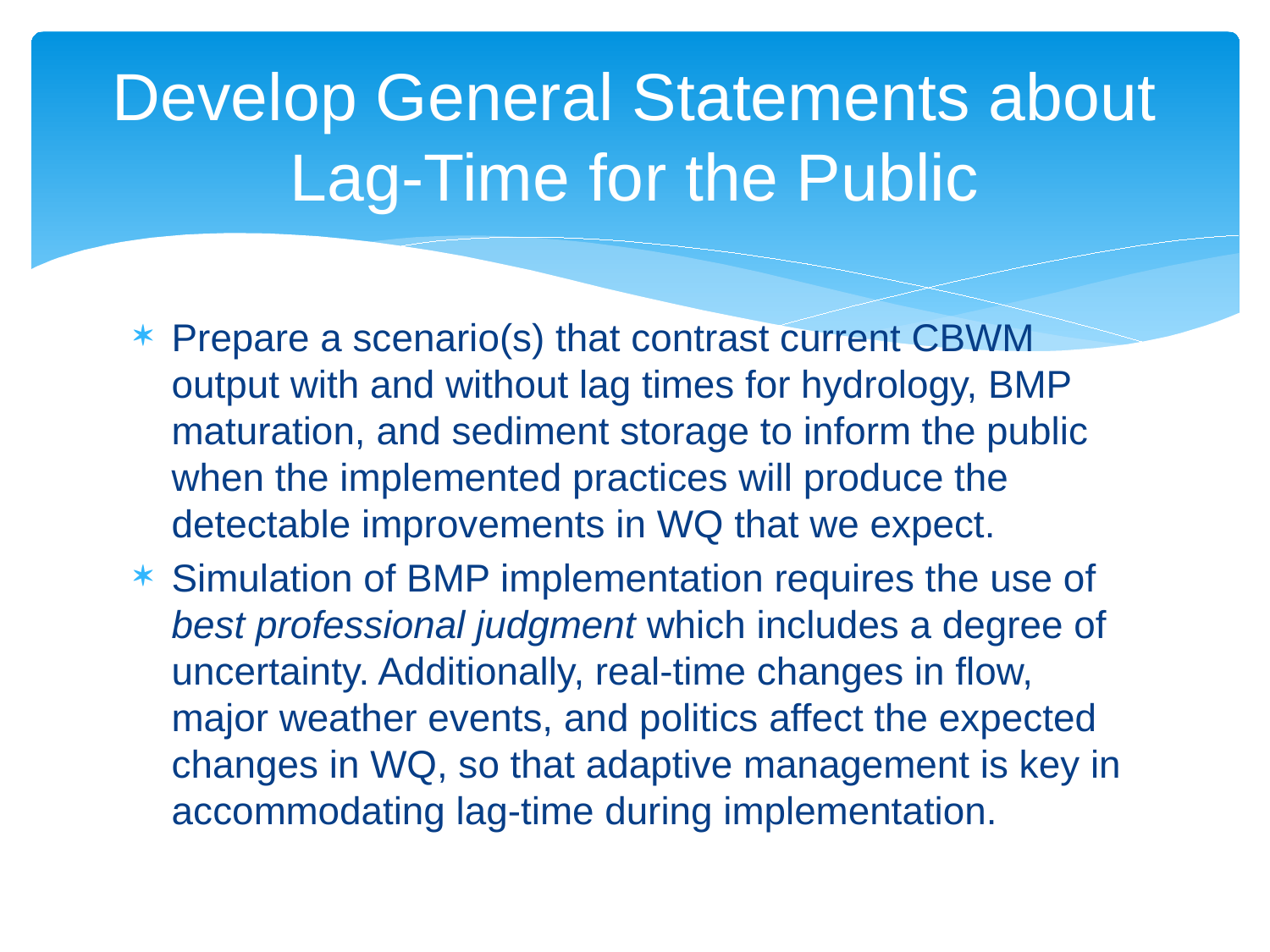

# Develop General Statements about Lag-Time for the Public
Prepare a scenario(s) that contrast current CBWM output with and without lag times for hydrology, BMP maturation, and sediment storage to inform the public when the implemented practices will produce the detectable improvements in WQ that we expect.
Simulation of BMP implementation requires the use of best professional judgment which includes a degree of uncertainty. Additionally, real-time changes in flow, major weather events, and politics affect the expected changes in WQ, so that adaptive management is key in accommodating lag-time during implementation.